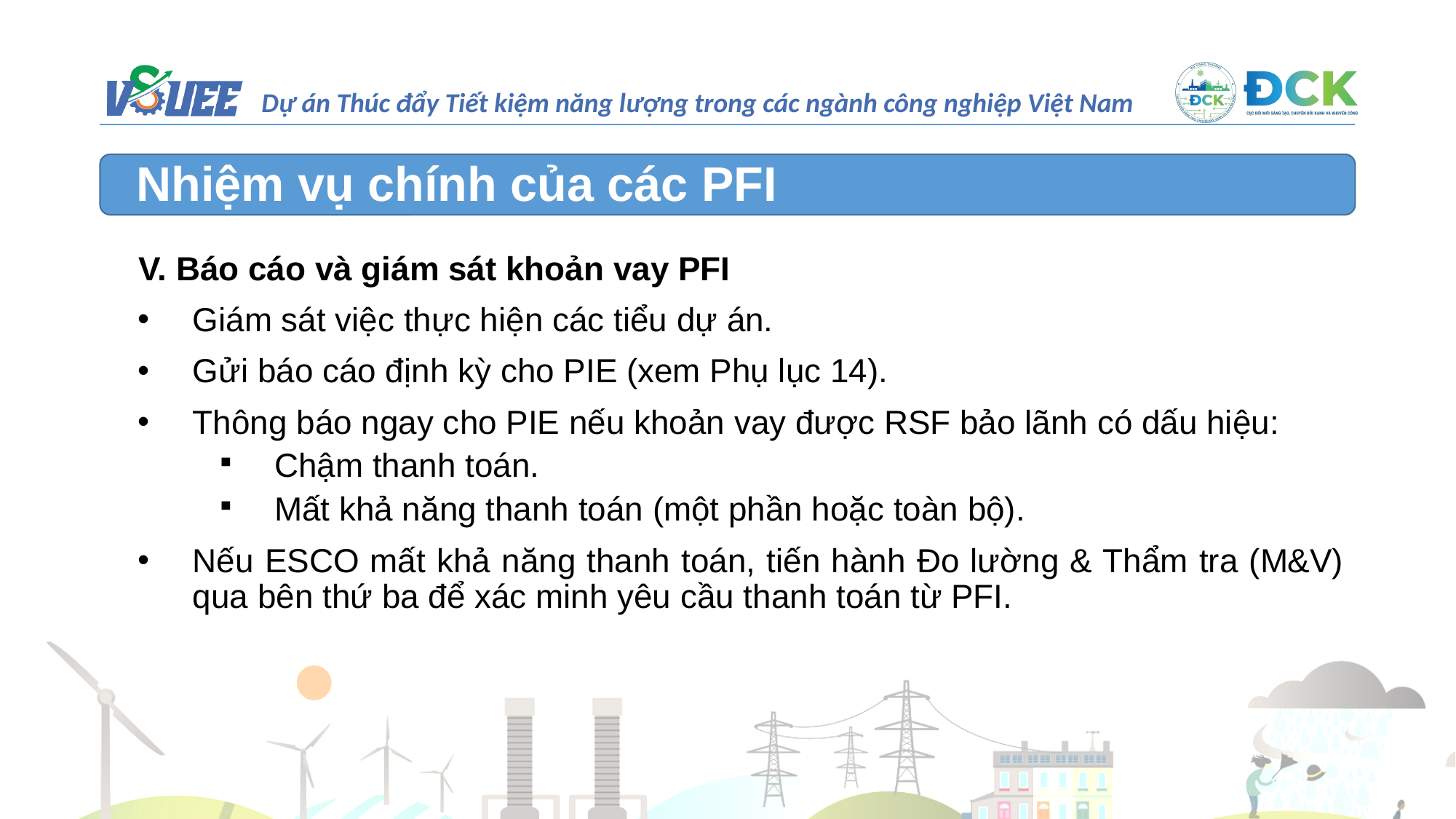

Nhiệm vụ chính của các PFI

   V. Báo cáo và giám sát khoản vay PFI
Giám sát việc thực hiện các tiểu dự án.
Gửi báo cáo định kỳ cho PIE (xem Phụ lục 14).
Thông báo ngay cho PIE nếu khoản vay được RSF bảo lãnh có dấu hiệu:
Chậm thanh toán.
Mất khả năng thanh toán (một phần hoặc toàn bộ).
Nếu ESCO mất khả năng thanh toán, tiến hành Đo lường & Thẩm tra (M&V) qua bên thứ ba để xác minh yêu cầu thanh toán từ PFI.